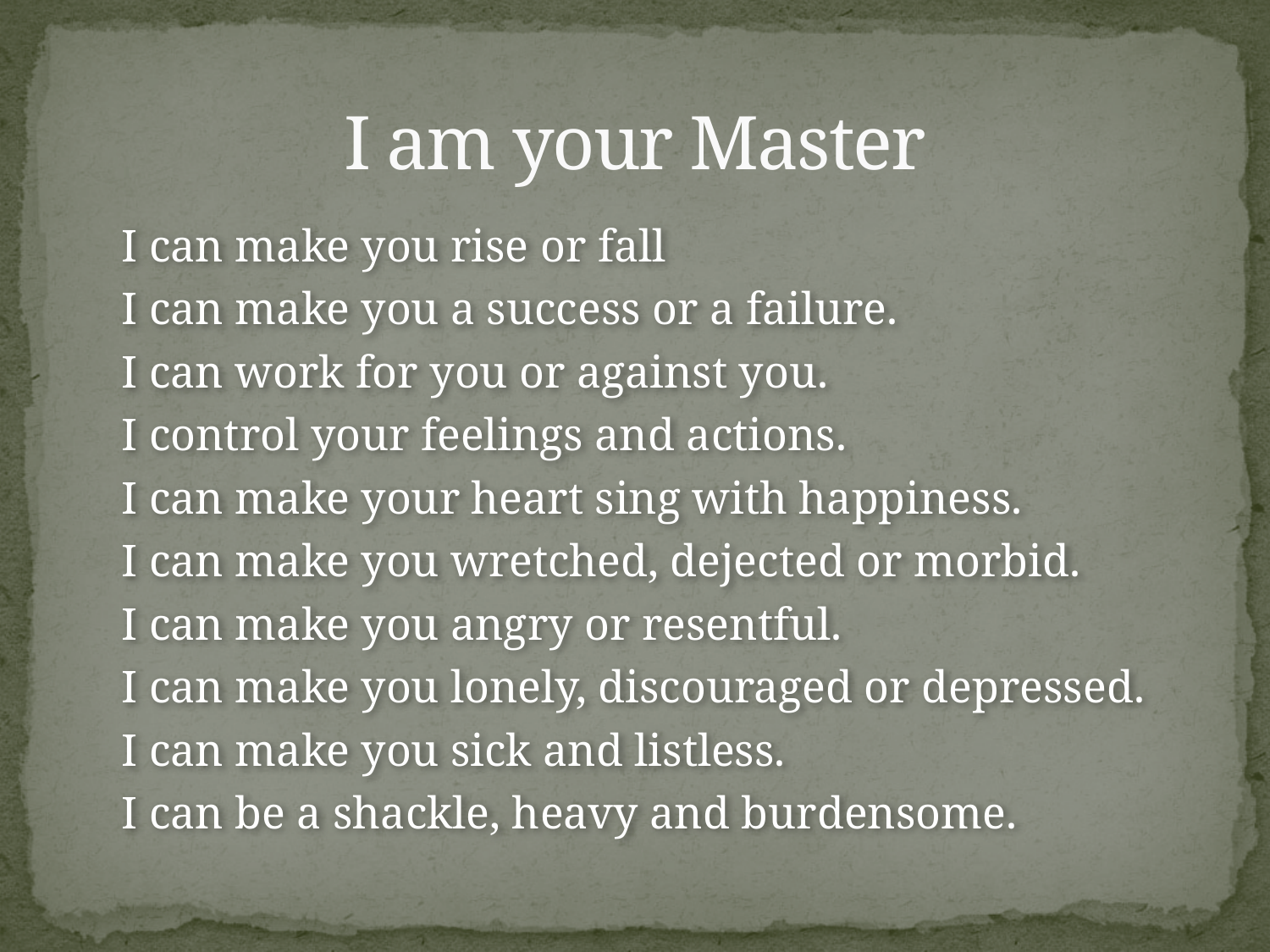

# I am your Master
    I can make you rise or fall
    I can make you a success or a failure.
    I can work for you or against you.
    I control your feelings and actions.
    I can make your heart sing with happiness.
    I can make you wretched, dejected or morbid.
    I can make you angry or resentful.
    I can make you lonely, discouraged or depressed.
    I can make you sick and listless.
    I can be a shackle, heavy and burdensome.